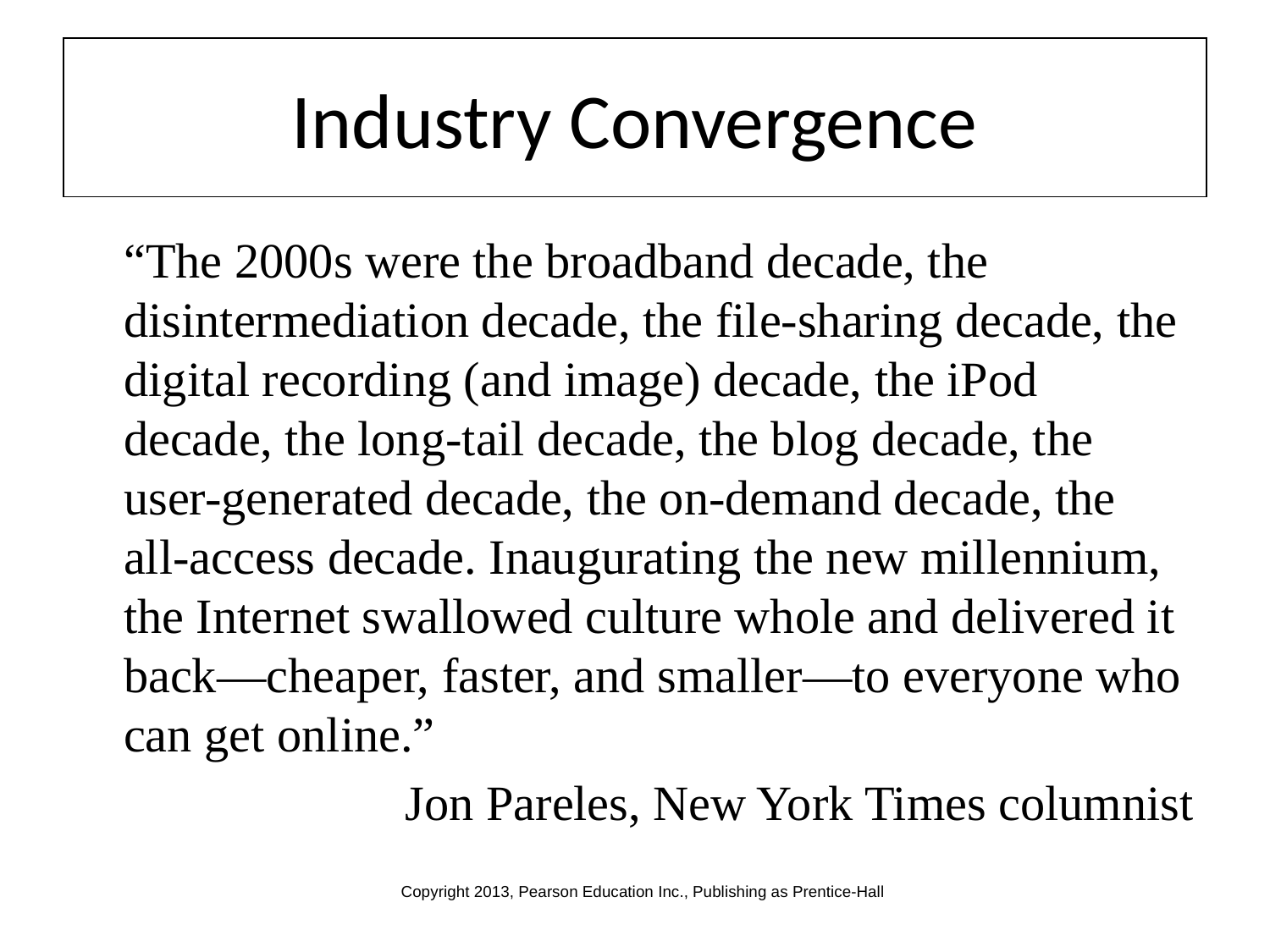

# Industry Convergence
	“The 2000s were the broadband decade, the disintermediation decade, the file-sharing decade, the digital recording (and image) decade, the iPod decade, the long-tail decade, the blog decade, the user-generated decade, the on-demand decade, the all-access decade. Inaugurating the new millennium, the Internet swallowed culture whole and delivered it back—cheaper, faster, and smaller—to everyone who can get online.”
Jon Pareles, New York Times columnist
Copyright 2013, Pearson Education Inc., Publishing as Prentice-Hall